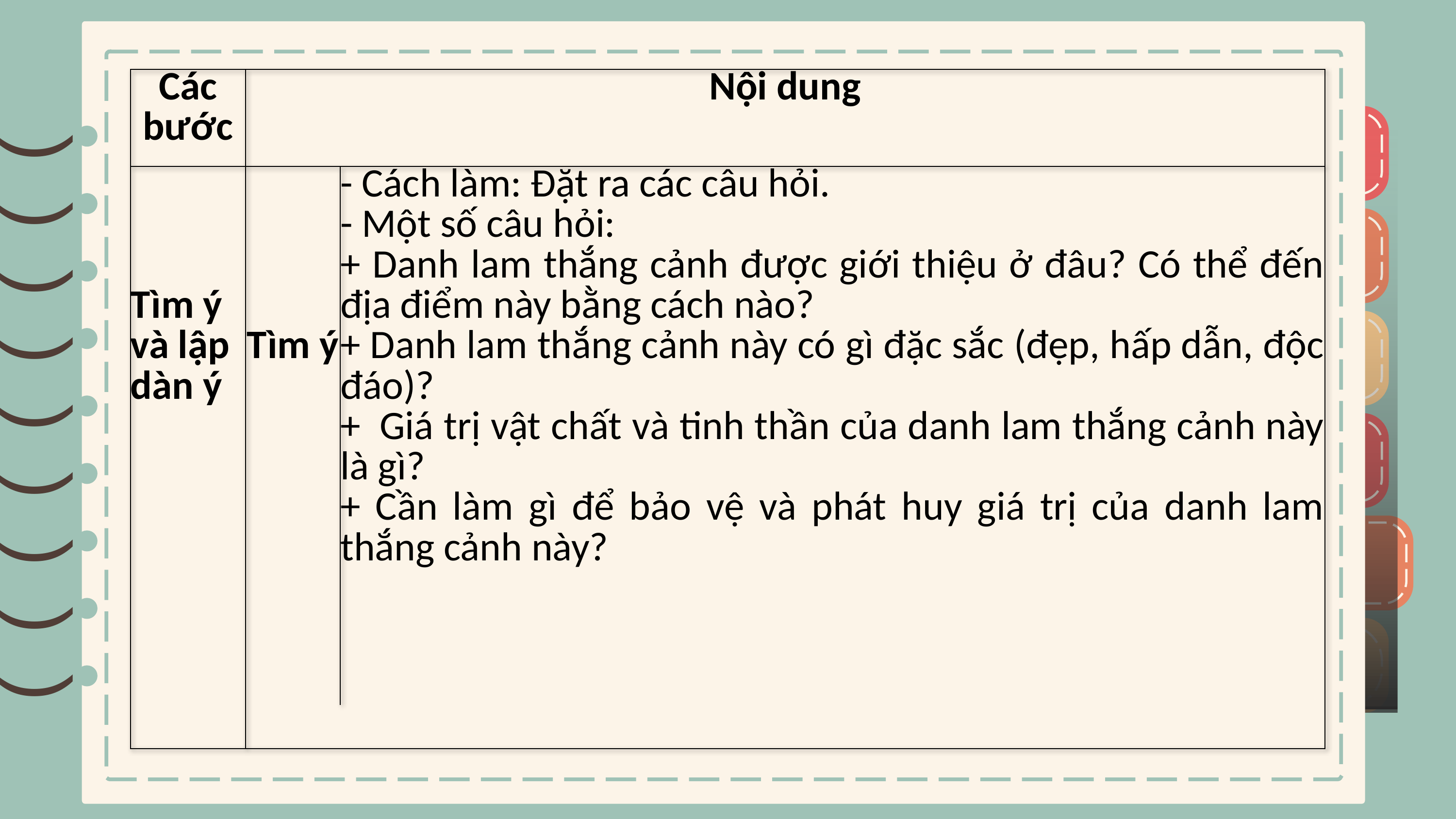

| Các bước | Nội dung |  |  |
| --- | --- | --- | --- |
| Tìm ý và lập dàn ý | Tìm ý | - Cách làm: Đặt ra các câu hỏi. - Một số câu hỏi: + Danh lam thắng cảnh được giới thiệu ở đâu? Có thể đến địa điểm này bằng cách nào? + Danh lam thắng cảnh này có gì đặc sắc (đẹp, hấp dẫn, độc đáo)? +  Giá trị vật chất và tinh thần của danh lam thắng cảnh này là gì? + Cần làm gì để bảo vệ và phát huy giá trị của danh lam thắng cảnh này? |  |
|  |  |  |  |
|  |  |  |  |
|  |  |  |  |

)
)
)
)
)
)
)
)
)

)
)
)
)
)
)
)
)
)